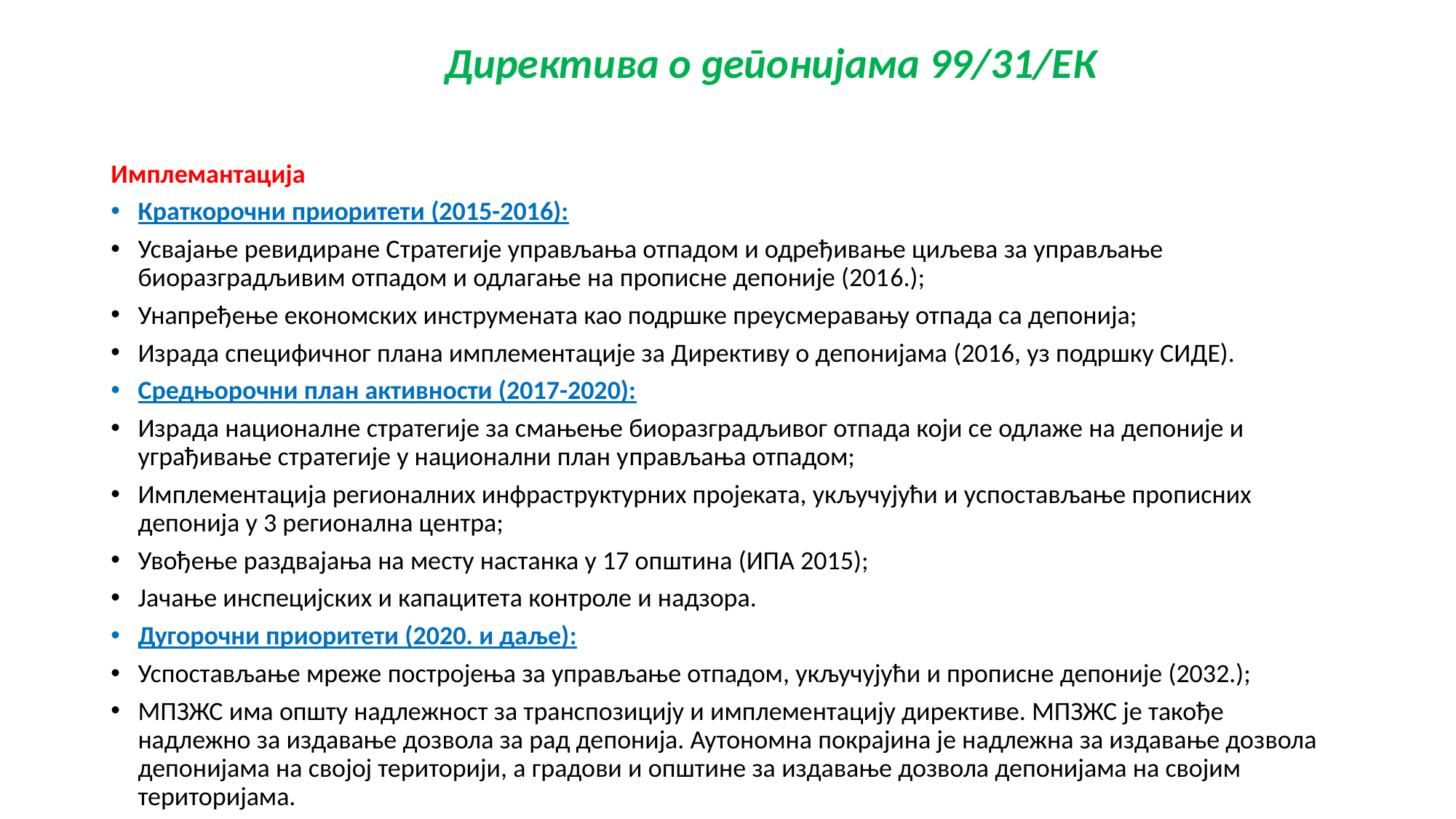

# Директива о депонијама 99/31/ЕК

Имплемантација
Краткорочни приоритети (2015-2016):
Усвајање ревидиране Стратегије управљања отпадом и одређивање циљева за управљање биоразградљивим отпадом и одлагање на прописне депоније (2016.);
Унапређење економских инструмената као подршке преусмеравању отпада са депонија;
Израда специфичног плана имплементације за Директиву о депонијама (2016, уз подршку СИДЕ).
Средњорочни план активности (2017-2020):
Израда националне стратегије за смањење биоразградљивог отпада који се одлаже на депоније и уграђивање стратегије у национални план управљања отпадом;
Имплементација регионалних инфраструктурних пројеката, укључујући и успостављање прописних депонија у 3 регионална центра;
Увођење раздвајања на месту настанка у 17 општина (ИПА 2015);
Јачање инспецијских и капацитета контроле и надзора.
Дугорочни приоритети (2020. и даље):
Успостављање мреже постројења за управљање отпадом, укључујући и прописне депоније (2032.);
МПЗЖС има општу надлежност за транспозицију и имплементацију директиве. МПЗЖС је такође надлежно за издавање дозвола за рад депонија. Аутономна покрајина је надлежна за издавање дозвола депонијама на својој територији, а градови и општине за издавање дозвола депонијама на својим територијама.